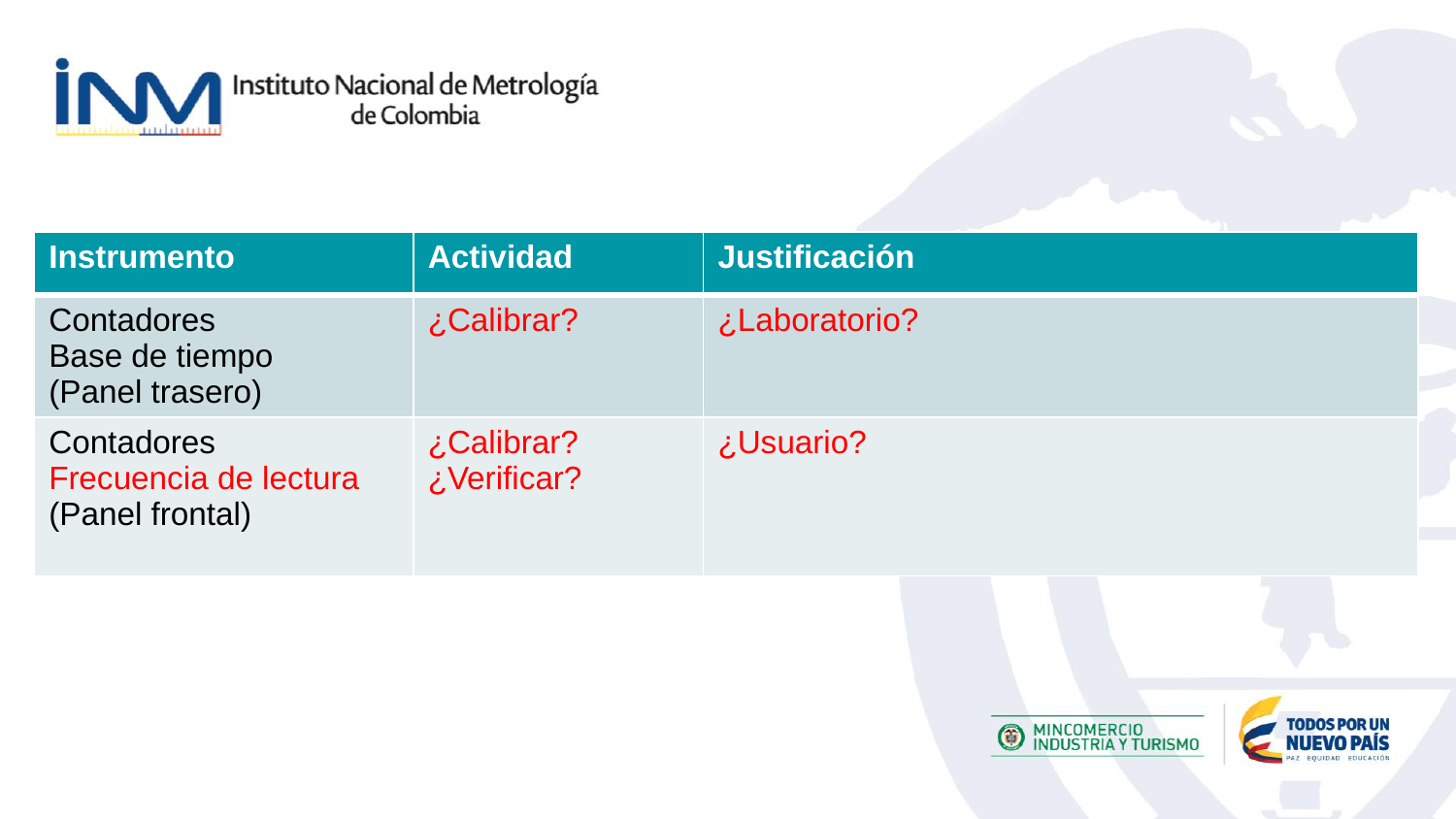

| Instrumento | Actividad | Justificación |
| --- | --- | --- |
| Contadores Base de tiempo (Panel trasero) | ¿Calibrar? | ¿Laboratorio? |
| Contadores Frecuencia de lectura (Panel frontal) | ¿Calibrar? ¿Verificar? | ¿Usuario? |